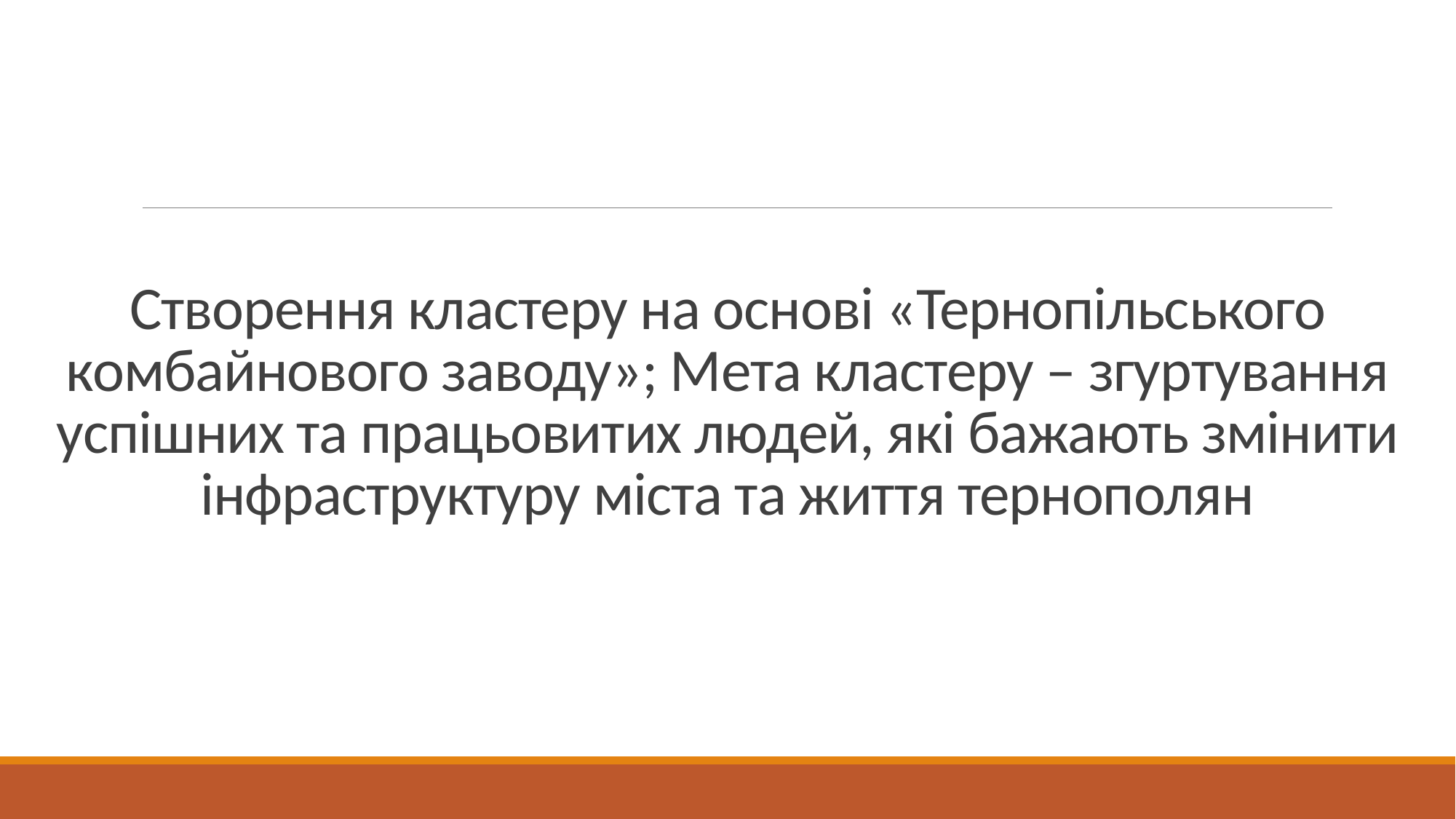

# Створення кластеру на основі «Тернопільського комбайнового заводу»; Мета кластеру – згуртування успішних та працьовитих людей, які бажають змінити інфраструктуру міста та життя тернополян